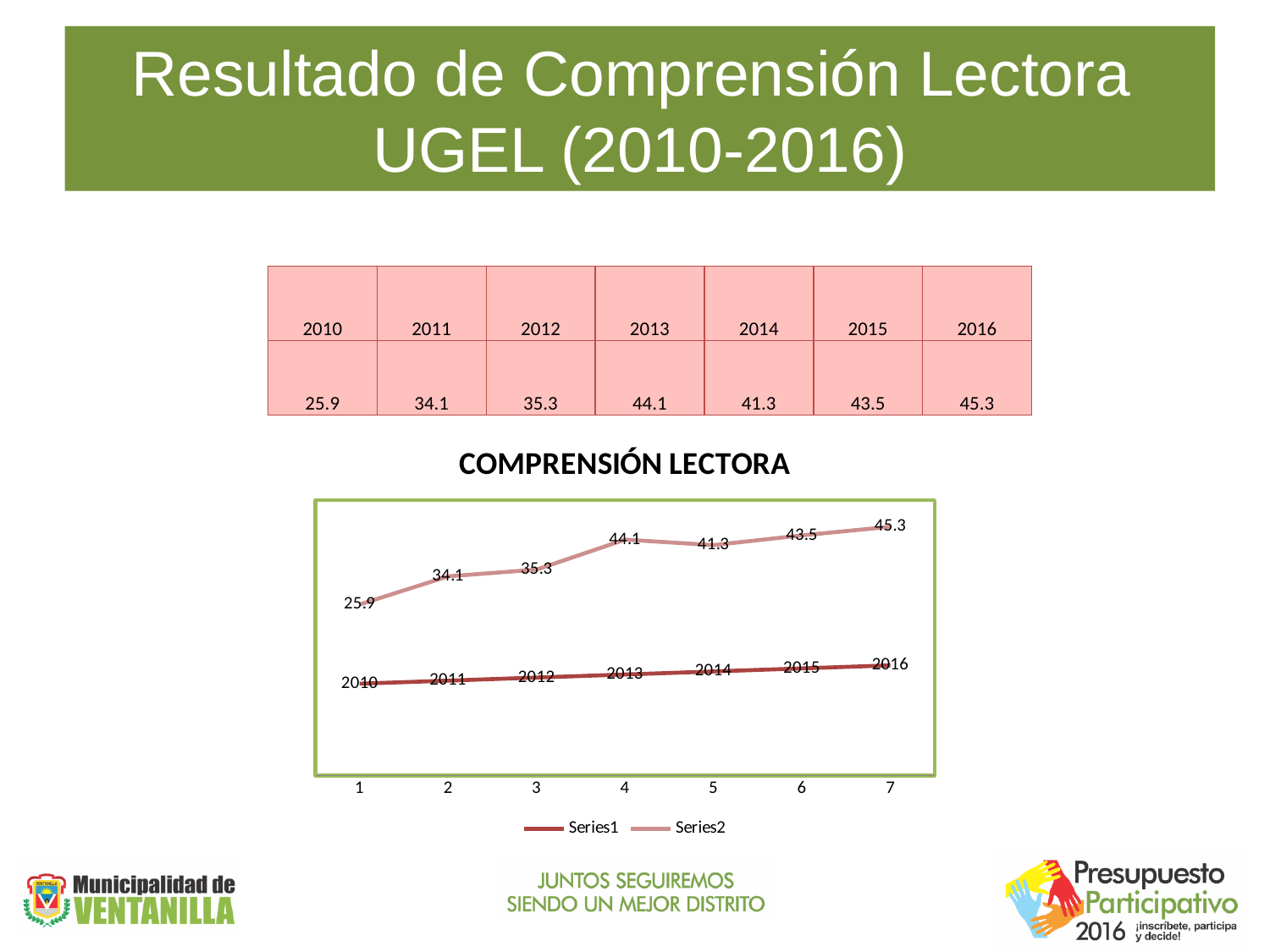

Resultado de Comprensión Lectora  UGEL (2010-2016)
| 2010 | 2011 | 2012 | 2013 | 2014 | 2015 | 2016 |
| --- | --- | --- | --- | --- | --- | --- |
| 25.9 | 34.1 | 35.3 | 44.1 | 41.3 | 43.5 | 45.3 |

### Chart: COMPRENSIÓN LECTORA

| Category |  |  |
|---|---|---|